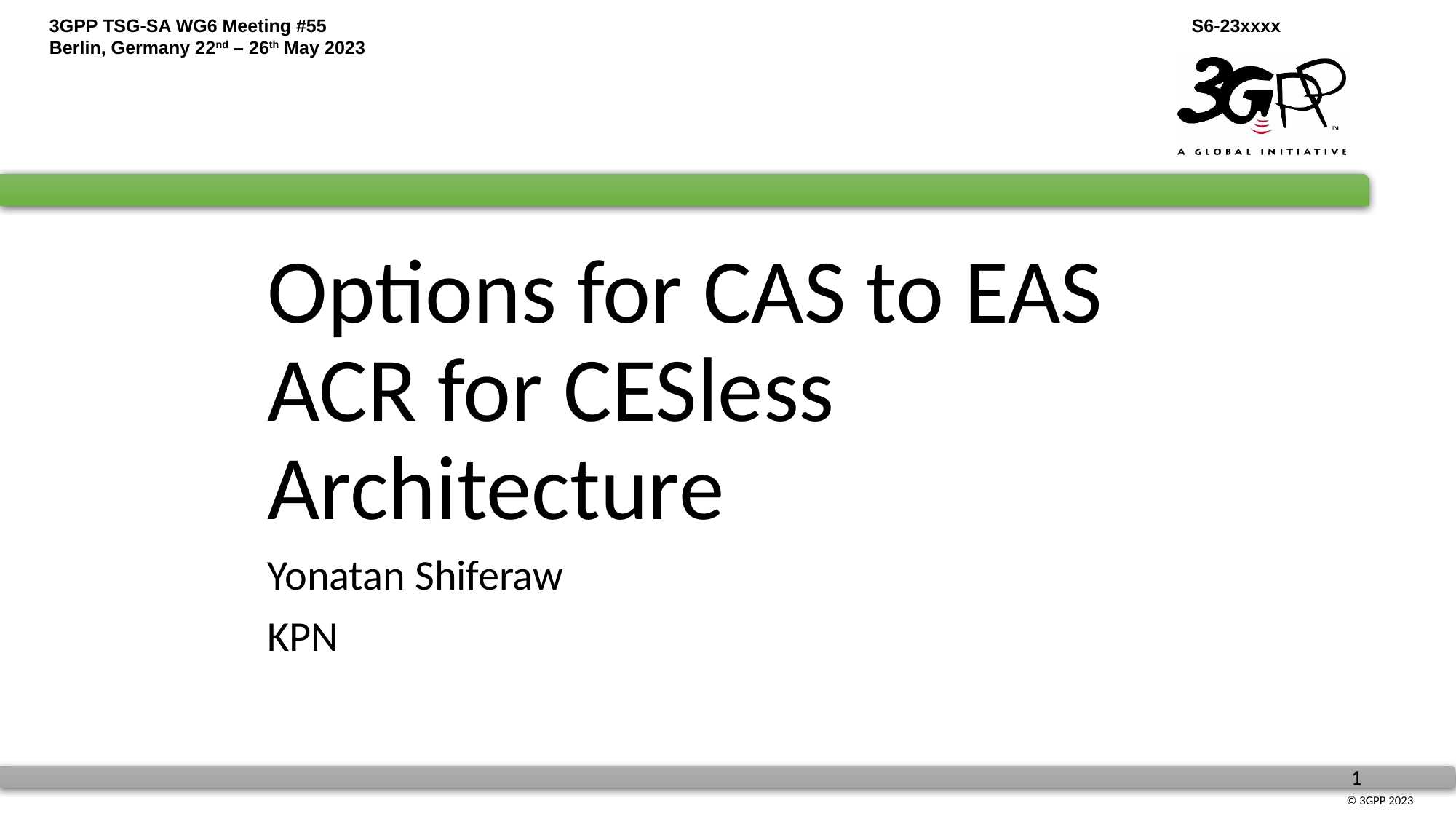

# Options for CAS to EAS ACR for CESless Architecture
Yonatan Shiferaw
KPN